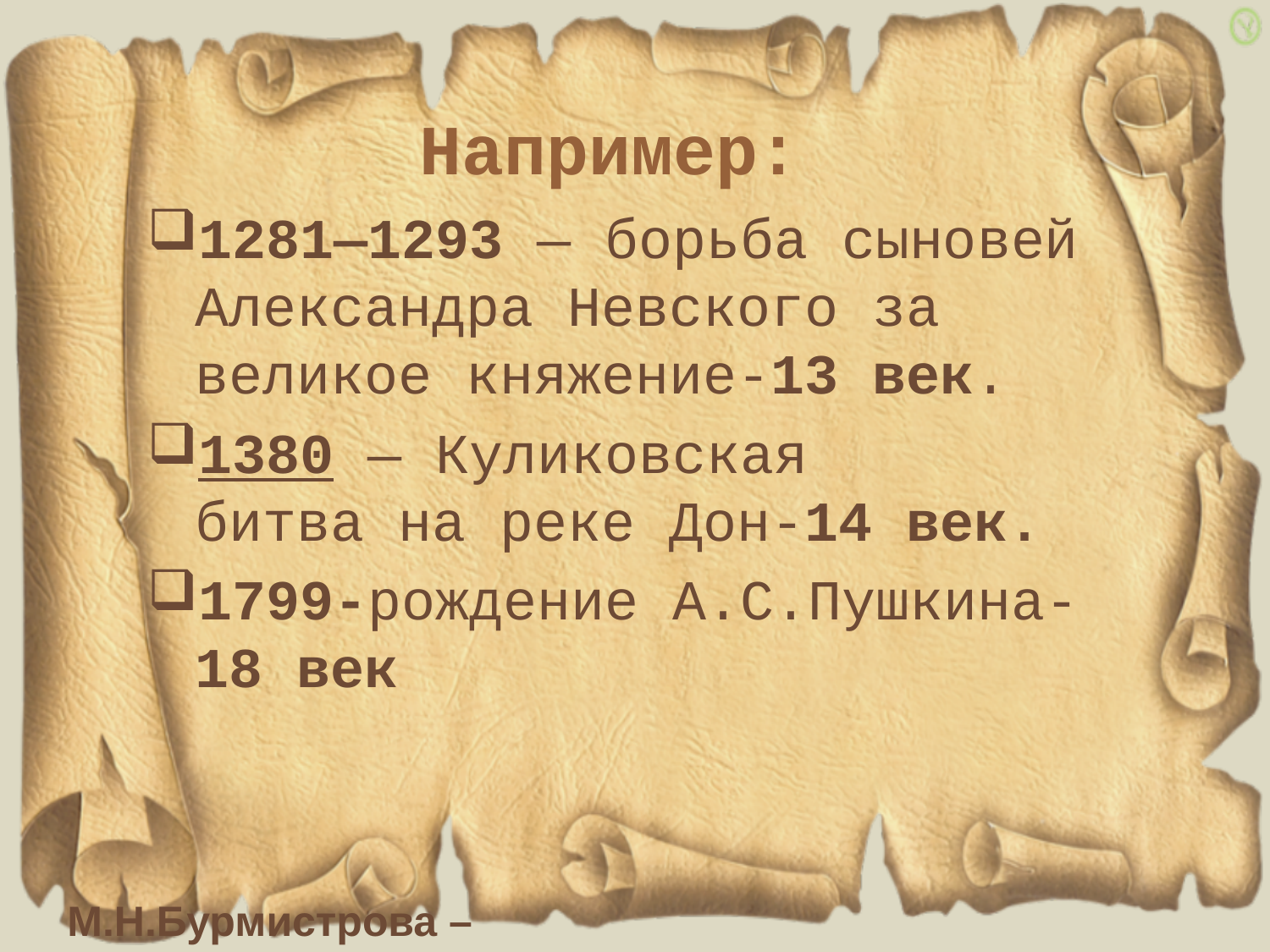

# Например:
1281—1293 — борьба сыновей Александра Невского за великое княжение-13 век.
1380 — Куликовская битва на реке Дон-14 век.
1799-рождение А.С.Пушкина-18 век